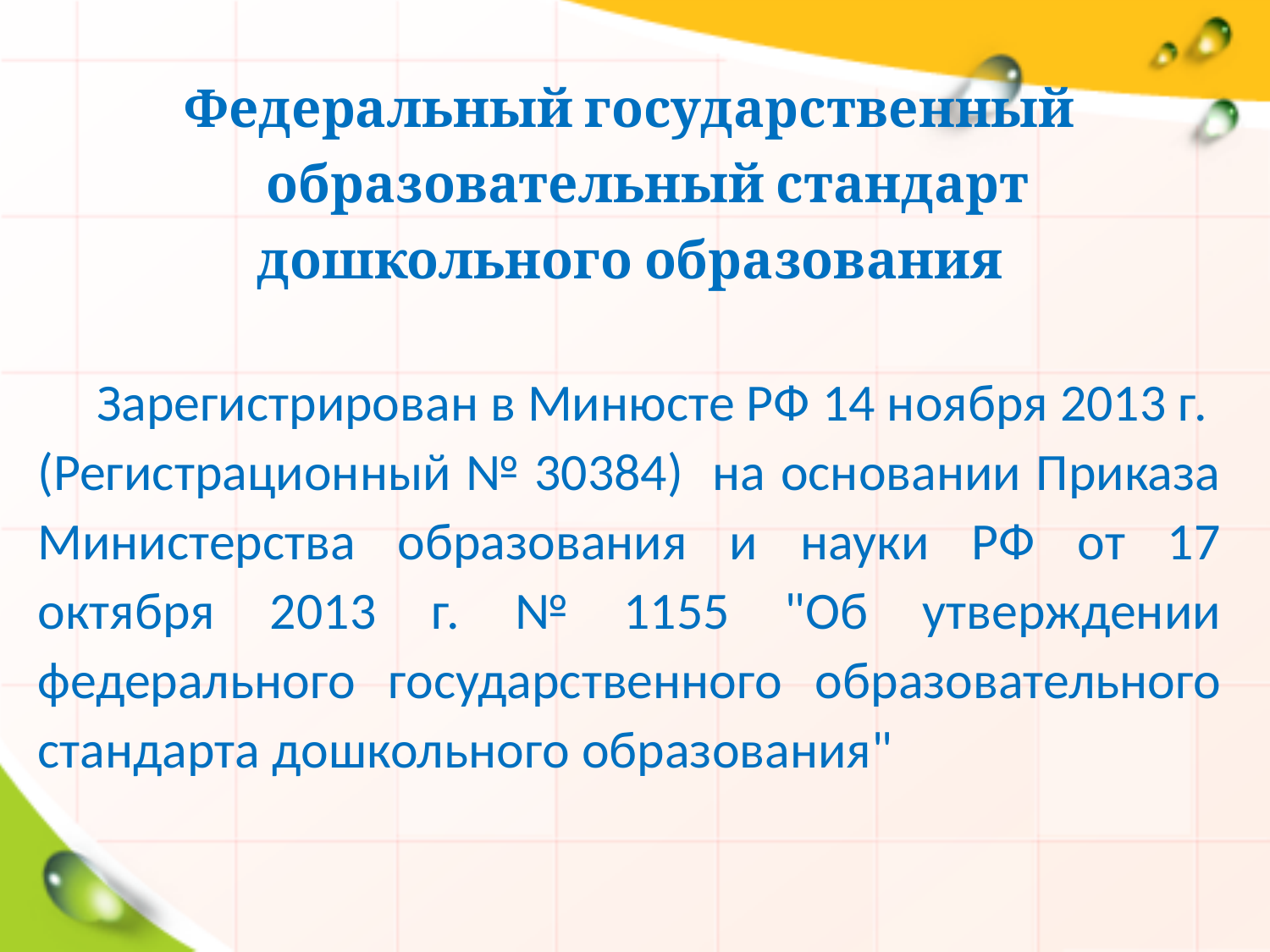

Федеральный государственный образовательный стандарт
дошкольного образования

     Зарегистрирован в Минюсте РФ 14 ноября 2013 г.
(Регистрационный № 30384)  на основании Приказа Министерства образования и науки РФ от 17 октября 2013 г. № 1155 "Об утверждении федерального государственного образовательного стандарта дошкольного образования"